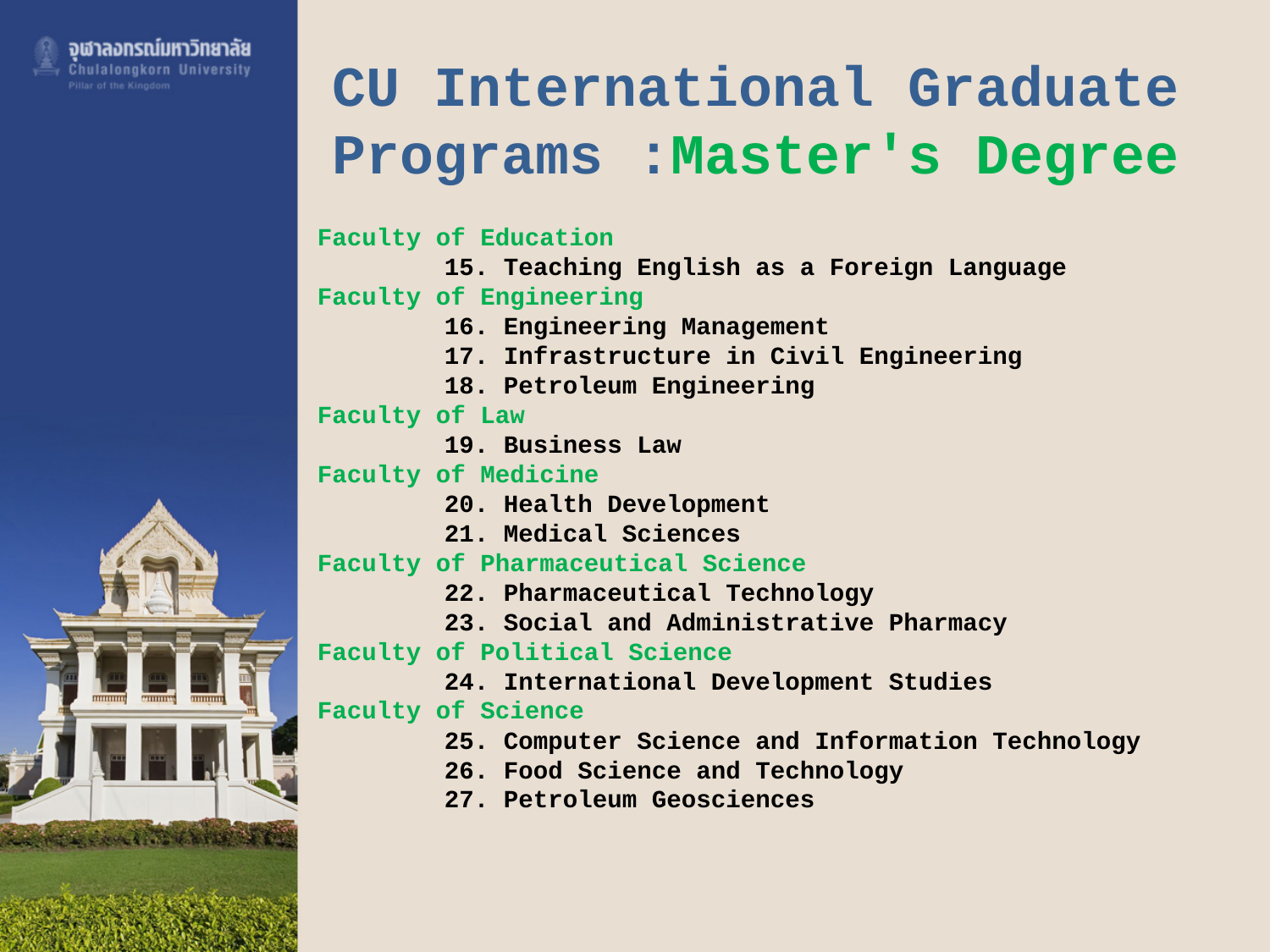

# CU International Graduate Programs :Master's Degree
Faculty of Education
	15. Teaching English as a Foreign Language
Faculty of Engineering
	16. Engineering Management
	17. Infrastructure in Civil Engineering
	18. Petroleum Engineering
Faculty of Law
	19. Business Law
Faculty of Medicine
	20. Health Development
	21. Medical Sciences
Faculty of Pharmaceutical Science
	22. Pharmaceutical Technology
	23. Social and Administrative Pharmacy
Faculty of Political Science
	24. International Development Studies
Faculty of Science
	25. Computer Science and Information Technology
	26. Food Science and Technology
	27. Petroleum Geosciences